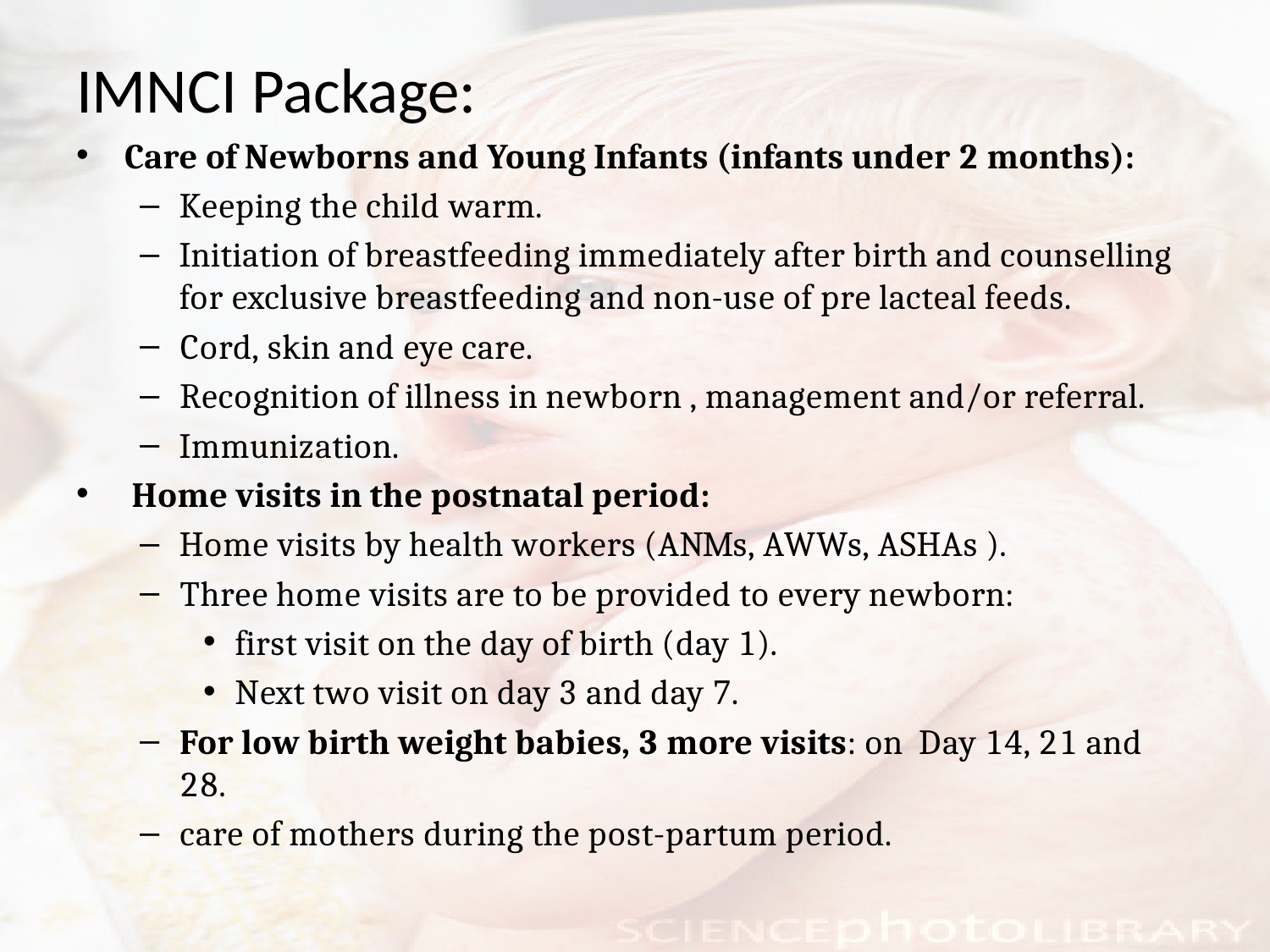

# IMNCI Package:
Care of Newborns and Young Infants (infants under 2 months):
Keeping the child warm.
Initiation of breastfeeding immediately after birth and counselling for exclusive breastfeeding and non-use of pre lacteal feeds.
Cord, skin and eye care.
Recognition of illness in newborn , management and/or referral.
Immunization.
 Home visits in the postnatal period:
Home visits by health workers (ANMs, AWWs, ASHAs ).
Three home visits are to be provided to every newborn:
first visit on the day of birth (day 1).
Next two visit on day 3 and day 7.
For low birth weight babies, 3 more visits: on  Day 14, 21 and 28.
care of mothers during the post-partum period.